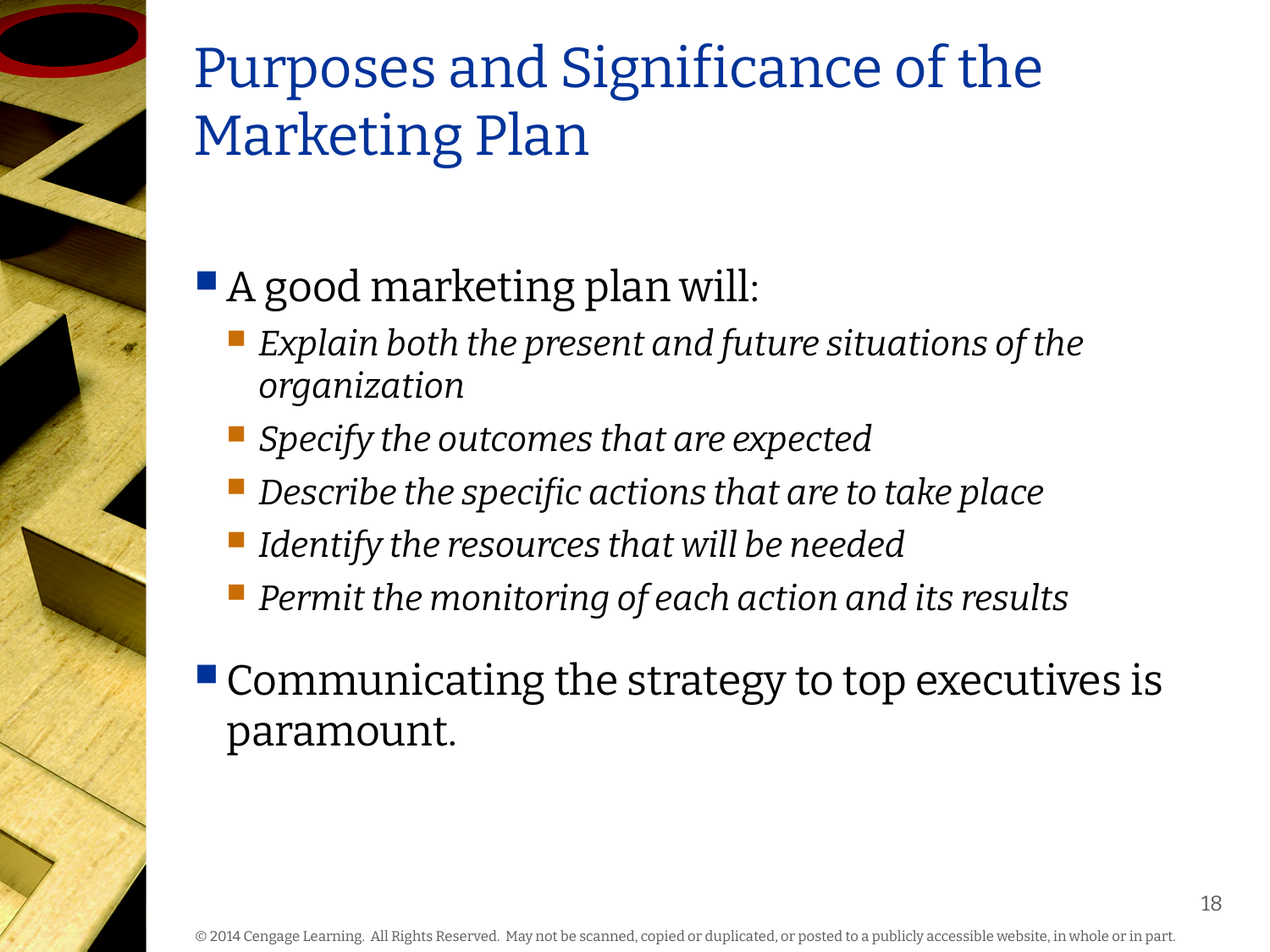

# Purposes and Significance of the Marketing Plan

A good marketing plan will:
Explain both the present and future situations of the organization
Specify the outcomes that are expected
Describe the specific actions that are to take place
Identify the resources that will be needed
Permit the monitoring of each action and its results
Communicating the strategy to top executives is paramount.

18